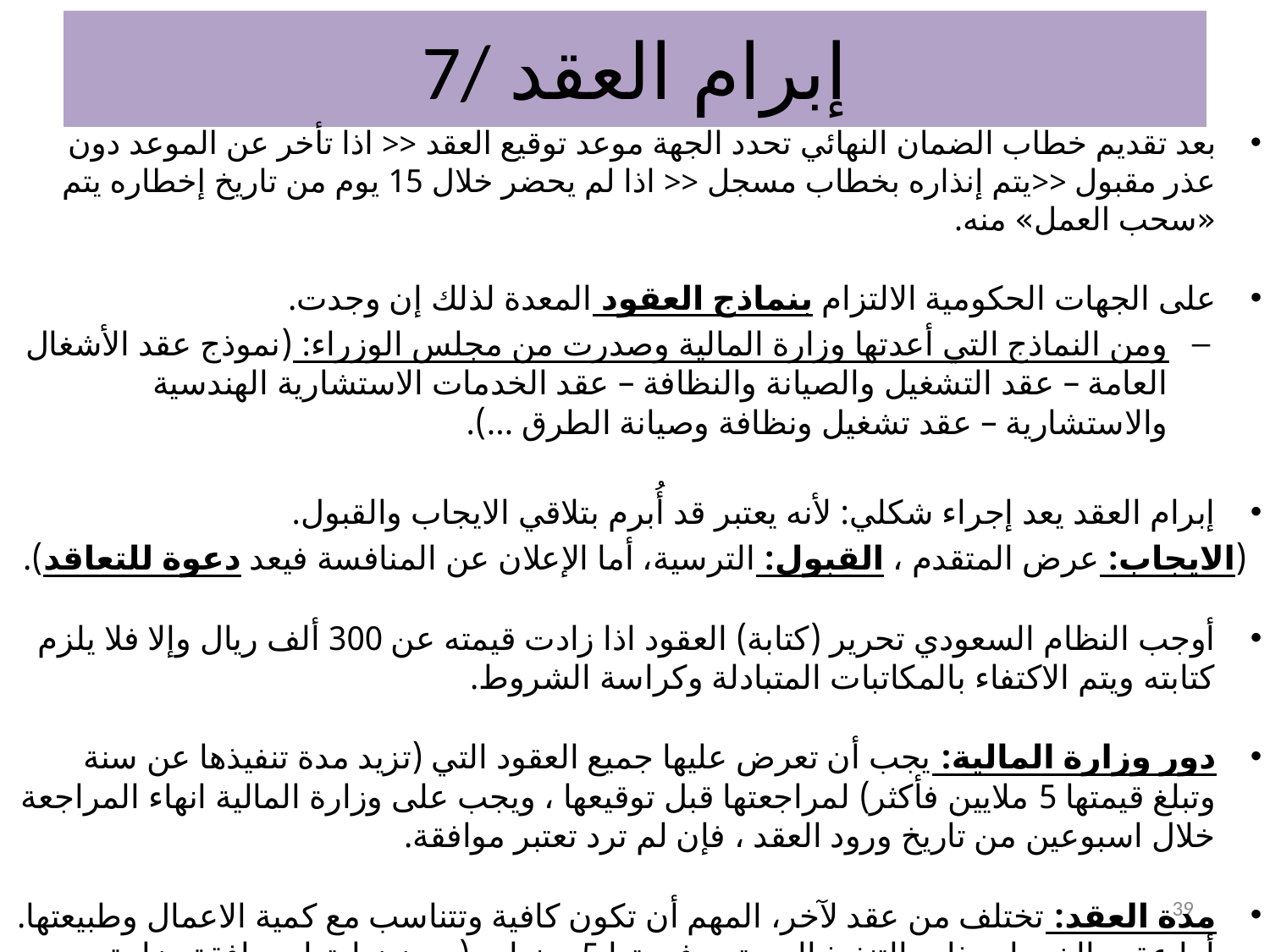

# 7/ إبرام العقد
بعد تقديم خطاب الضمان النهائي تحدد الجهة موعد توقيع العقد << اذا تأخر عن الموعد دون عذر مقبول <<يتم إنذاره بخطاب مسجل << اذا لم يحضر خلال 15 يوم من تاريخ إخطاره يتم «سحب العمل» منه.

على الجهات الحكومية الالتزام بنماذج العقود المعدة لذلك إن وجدت.
ومن النماذج التي أعدتها وزارة المالية وصدرت من مجلس الوزراء: (نموذج عقد الأشغال العامة – عقد التشغيل والصيانة والنظافة – عقد الخدمات الاستشارية الهندسية والاستشارية – عقد تشغيل ونظافة وصيانة الطرق ...).

إبرام العقد يعد إجراء شكلي: لأنه يعتبر قد أُبرم بتلاقي الايجاب والقبول.
(الايجاب: عرض المتقدم ، القبول: الترسية، أما الإعلان عن المنافسة فيعد دعوة للتعاقد).

أوجب النظام السعودي تحرير (كتابة) العقود اذا زادت قيمته عن 300 ألف ريال وإلا فلا يلزم كتابته ويتم الاكتفاء بالمكاتبات المتبادلة وكراسة الشروط.

دور وزارة المالية: يجب أن تعرض عليها جميع العقود التي (تزيد مدة تنفيذها عن سنة وتبلغ قيمتها 5 ملايين فأكثر) لمراجعتها قبل توقيعها ، ويجب على وزارة المالية انهاء المراجعة خلال اسبوعين من تاريخ ورود العقد ، فإن لم ترد تعتبر موافقة.

مدة العقد: تختلف من عقد لآخر، المهم أن تكون كافية وتتناسب مع كمية الاعمال وطبيعتها. أما عقود الخدمات ذات التنفيذ المستمر فمدتها 5 سنوات (يجوز زيادتها بموافقة وزارة المالية).
39